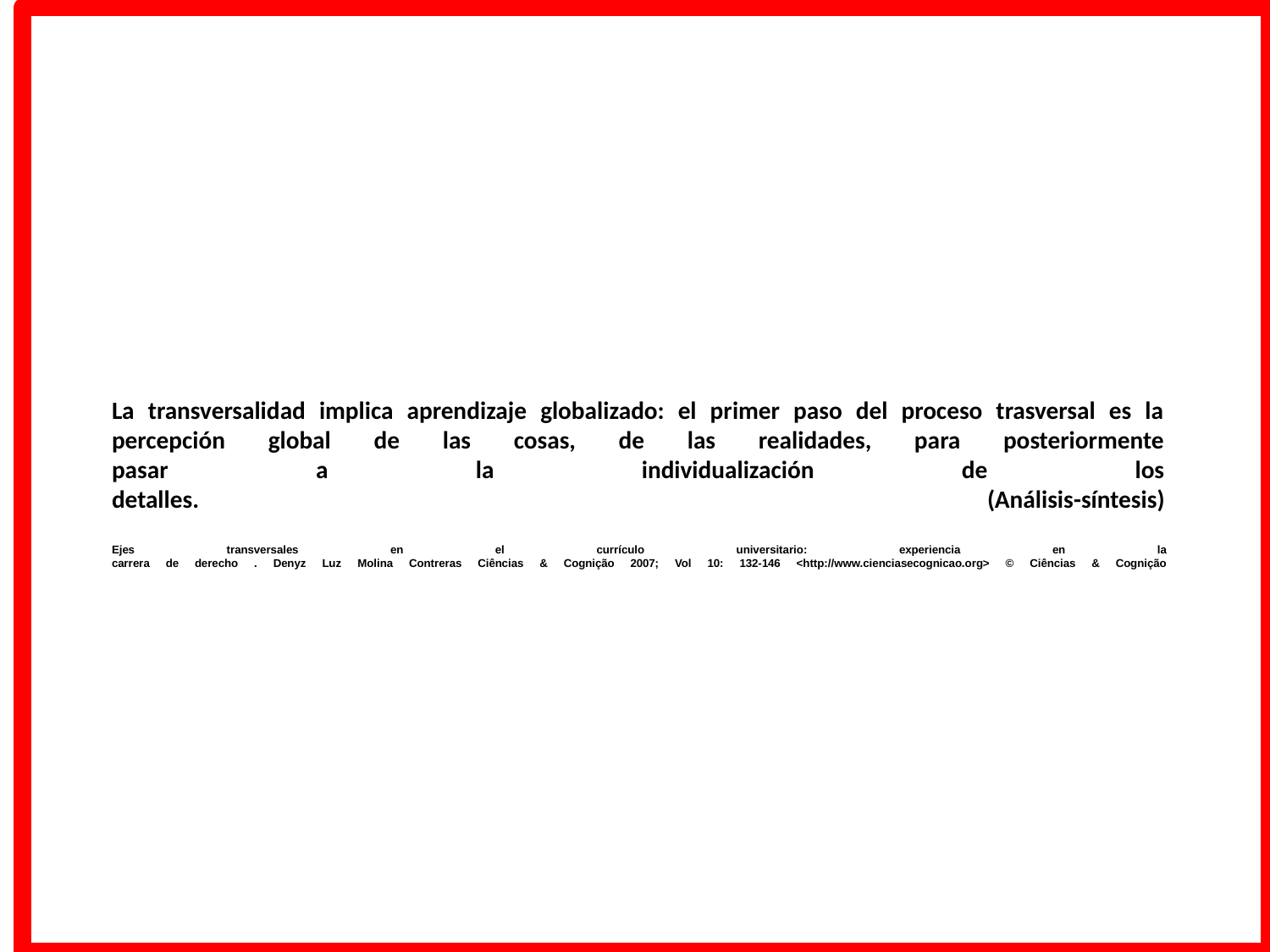

# La transversalidad implica aprendizaje globalizado: el primer paso del proceso trasversal es la percepción global de las cosas, de las realidades, para posteriormente pasar a la individualización de los detalles. (Análisis-síntesis) Ejes transversales en el currículo universitario: experiencia en la carrera de derecho . Denyz Luz Molina Contreras Ciências & Cognição 2007; Vol 10: 132-146 <http://www.cienciasecognicao.org> © Ciências & Cognição